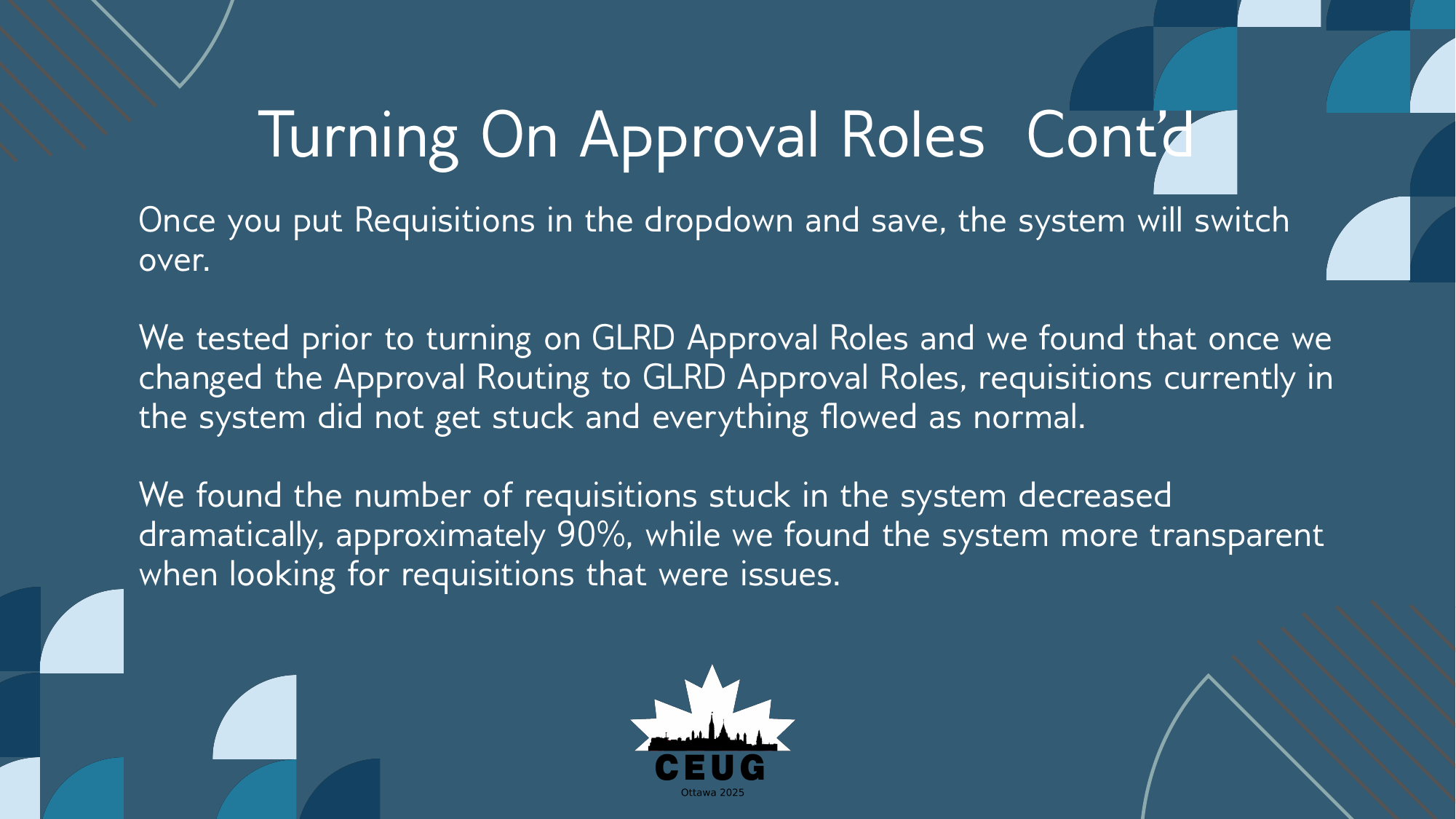

# Turning On Approval Roles  Cont’d
Once you put Requisitions in the dropdown and save, the system will switch over.

We tested prior to turning on GLRD Approval Roles and we found that once we changed the Approval Routing to GLRD Approval Roles, requisitions currently in the system did not get stuck and everything flowed as normal.

We found the number of requisitions stuck in the system decreased dramatically, approximately 90%, while we found the system more transparent when looking for requisitions that were issues.